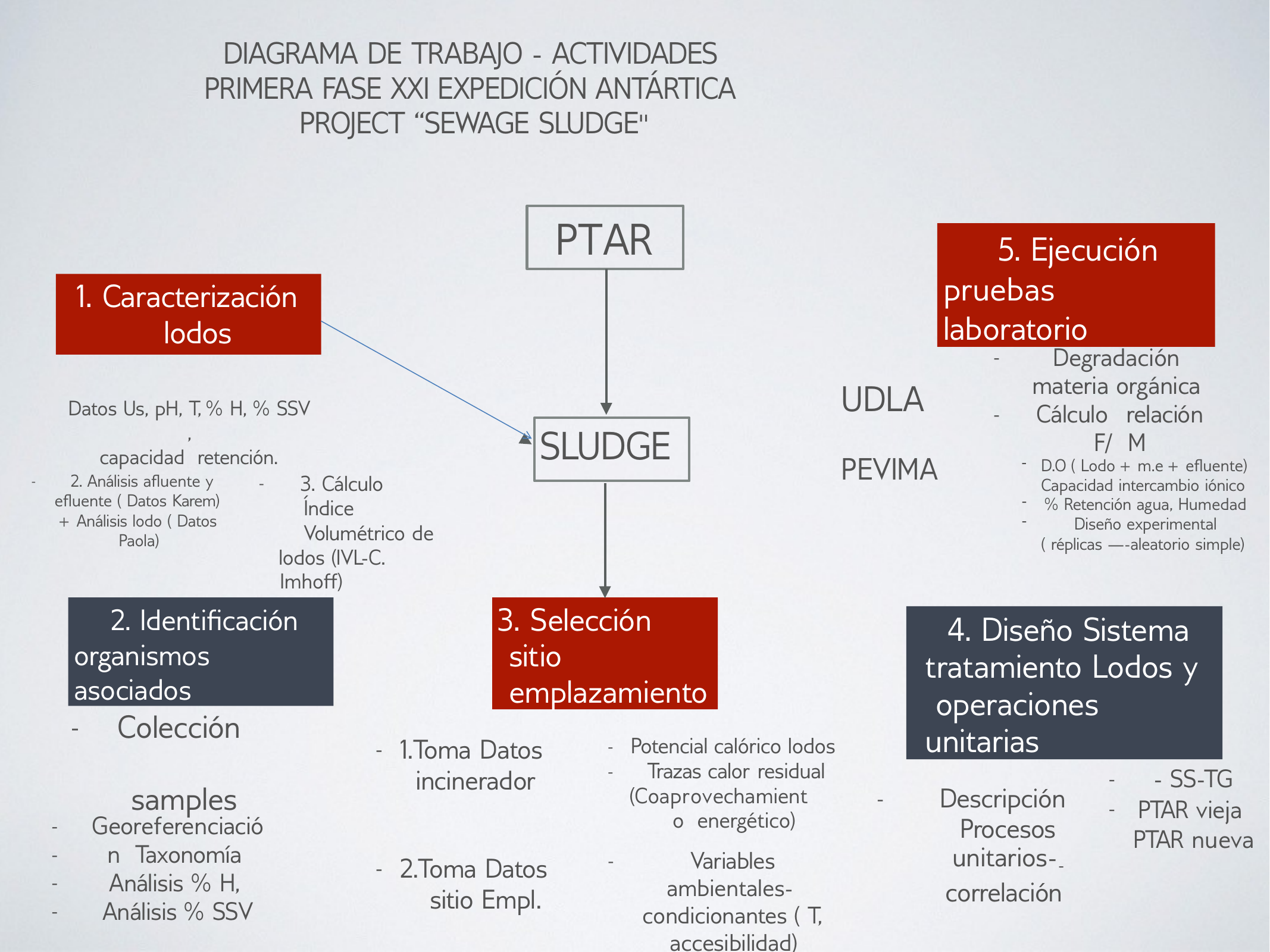

DIAGRAMA DE TRABAJO - ACTIVIDADES  PRIMERA FASE XXI EXPEDICIÓN ANTÁRTICA  PROJECT “SEWAGE SLUDGE"

# PTAR
5. Ejecución  pruebas laboratorio

1. Caracterización  lodos
Degradación  materia orgánica  Cálculo	relación F/  M
-
UDLA
PEVIMA
Datos Us, pH, T, % H, % SSV ,
capacidad  retención.
-

SLUDGE

D.O ( Lodo + m.e + efluente)  Capacidad intercambio iónico
% Retención agua, Humedad
Diseño experimental
( réplicas —-aleatorio simple)
3. Cálculo Índice  Volumétrico de
lodos (IVL-C. Imhoff)
2. Análisis afluente y  efluente ( Datos Karem)
+ Análisis lodo ( Datos  Paola)
-
-

2. Identificación  organismos asociados
3. Selección	sitio  emplazamiento
4. Diseño Sistema  tratamiento Lodos y  operaciones unitarias
Colección  samples
-
Potencial calórico lodos  Trazas calor residual
(Coaprovechamiento  energético)
Variables ambientales-  condicionantes ( T,  accesibilidad)
1.Toma Datos  incinerador
-
-
-
- SS-TG
PTAR vieja  PTAR nueva
-
Descripción
-
-
Georeferenciación  Taxonomía  Análisis % H,  Análisis % SSV
Procesos unitarios--
correlación
-
-
-
-
-
2.Toma Datos  sitio Empl.
-